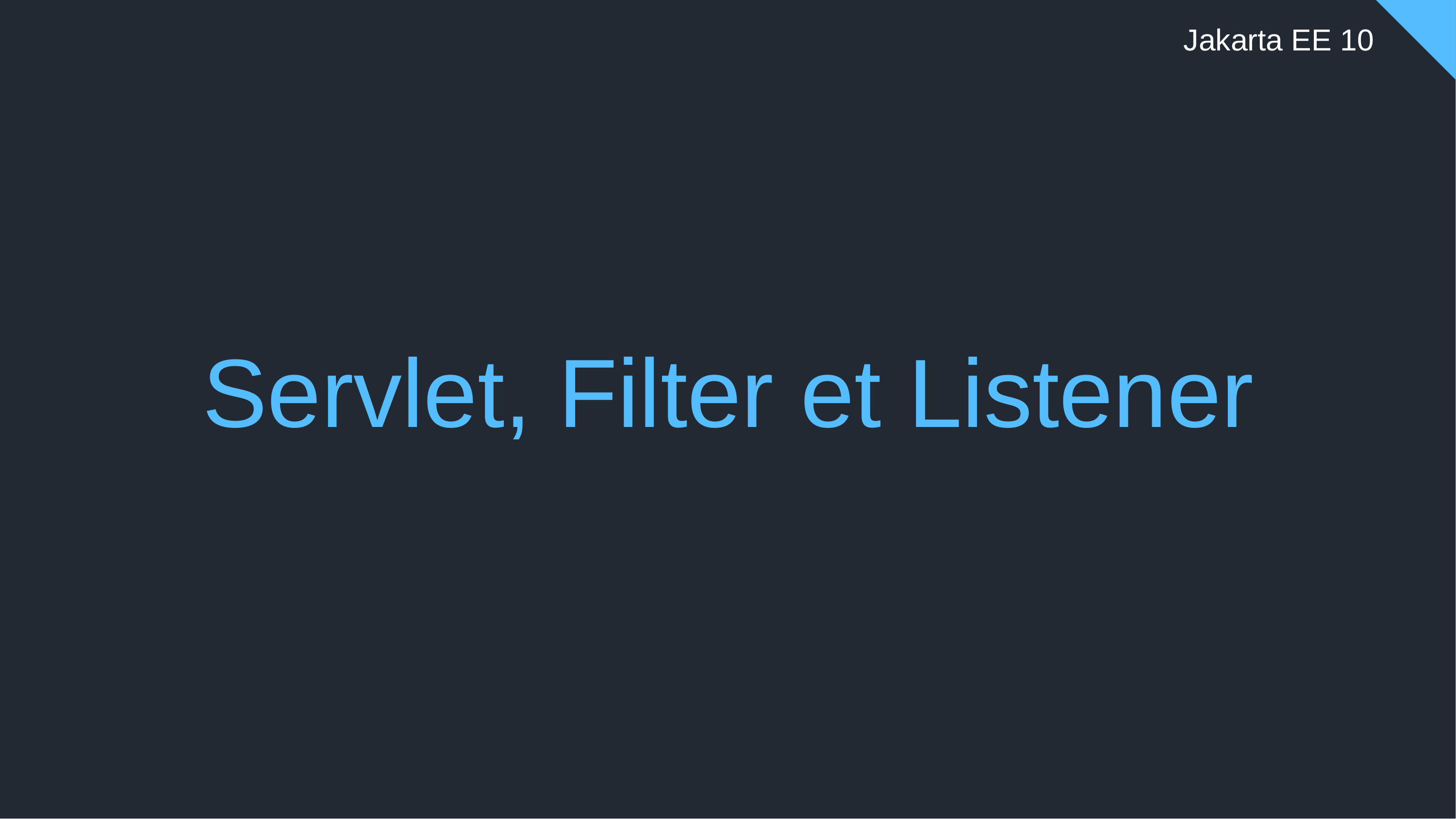

# Jakarta EE 10
Servlet, Filter et Listener